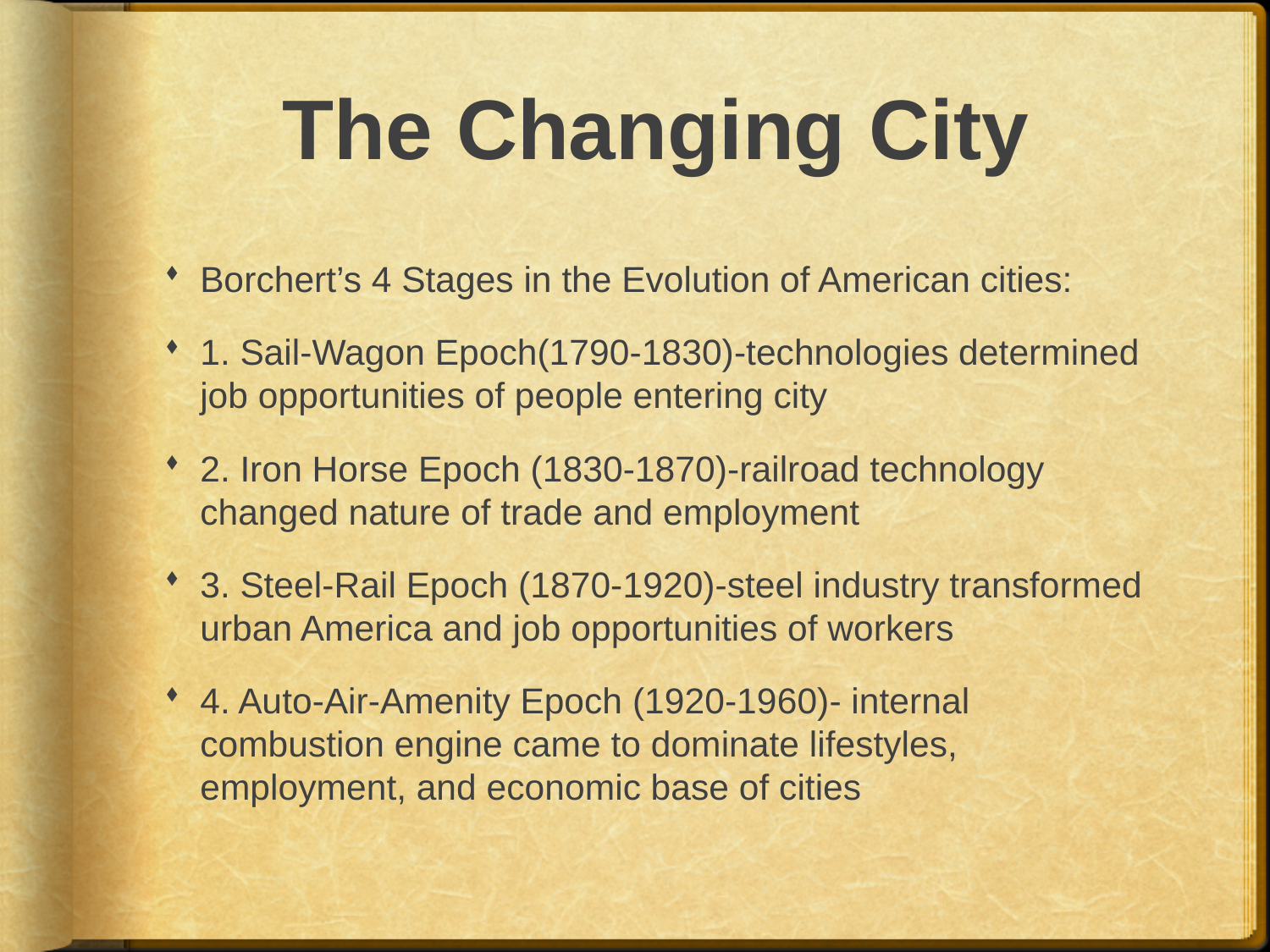

# The Changing City
Borchert’s 4 Stages in the Evolution of American cities:
1. Sail-Wagon Epoch(1790-1830)-technologies determined job opportunities of people entering city
2. Iron Horse Epoch (1830-1870)-railroad technology changed nature of trade and employment
3. Steel-Rail Epoch (1870-1920)-steel industry transformed urban America and job opportunities of workers
4. Auto-Air-Amenity Epoch (1920-1960)- internal combustion engine came to dominate lifestyles, employment, and economic base of cities